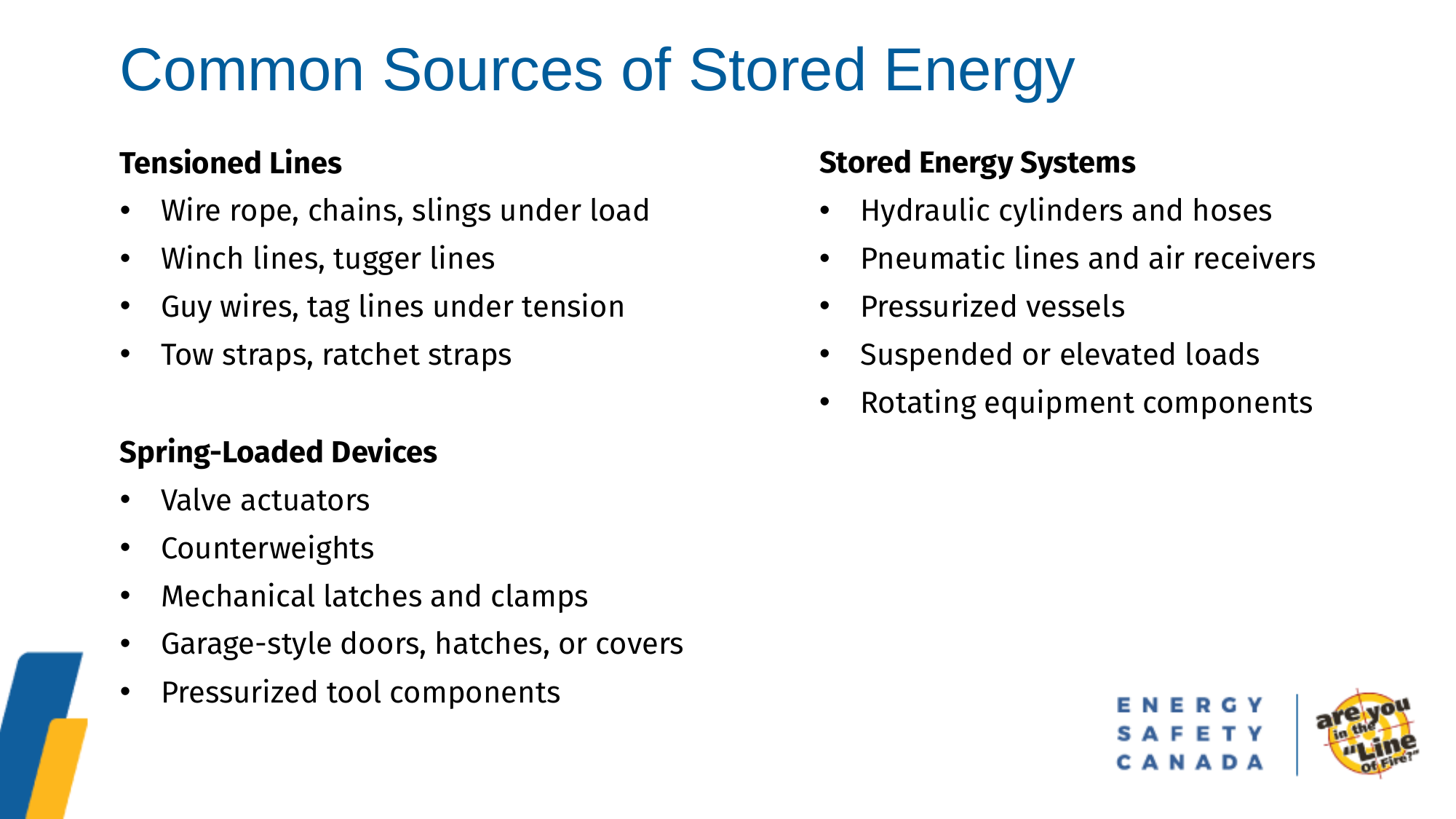

Common Sources of Stored Energy
Tensioned Lines
Wire rope, chains, slings under load
Winch lines, tugger lines
Guy wires, tag lines under tension
Tow straps, ratchet straps

Stored Energy Systems
Hydraulic cylinders and hoses
Pneumatic lines and air receivers
Pressurized vessels
Suspended or elevated loads
Rotating equipment components
Spring-Loaded Devices
Valve actuators
Counterweights
Mechanical latches and clamps
Garage-style doors, hatches, or covers
Pressurized tool components